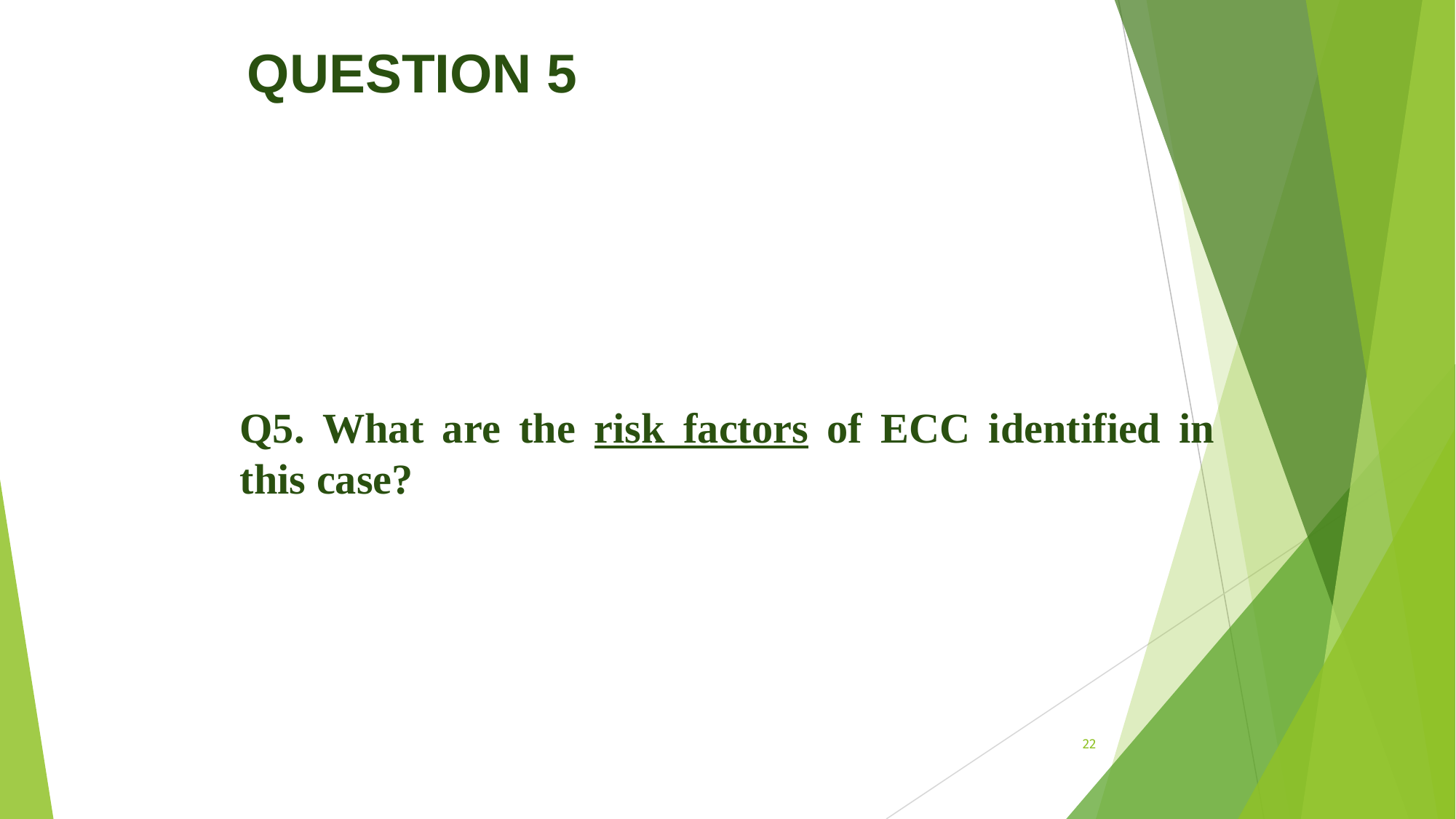

# QUESTION 5

Q5. What are the risk factors of ECC identified in this case?
22